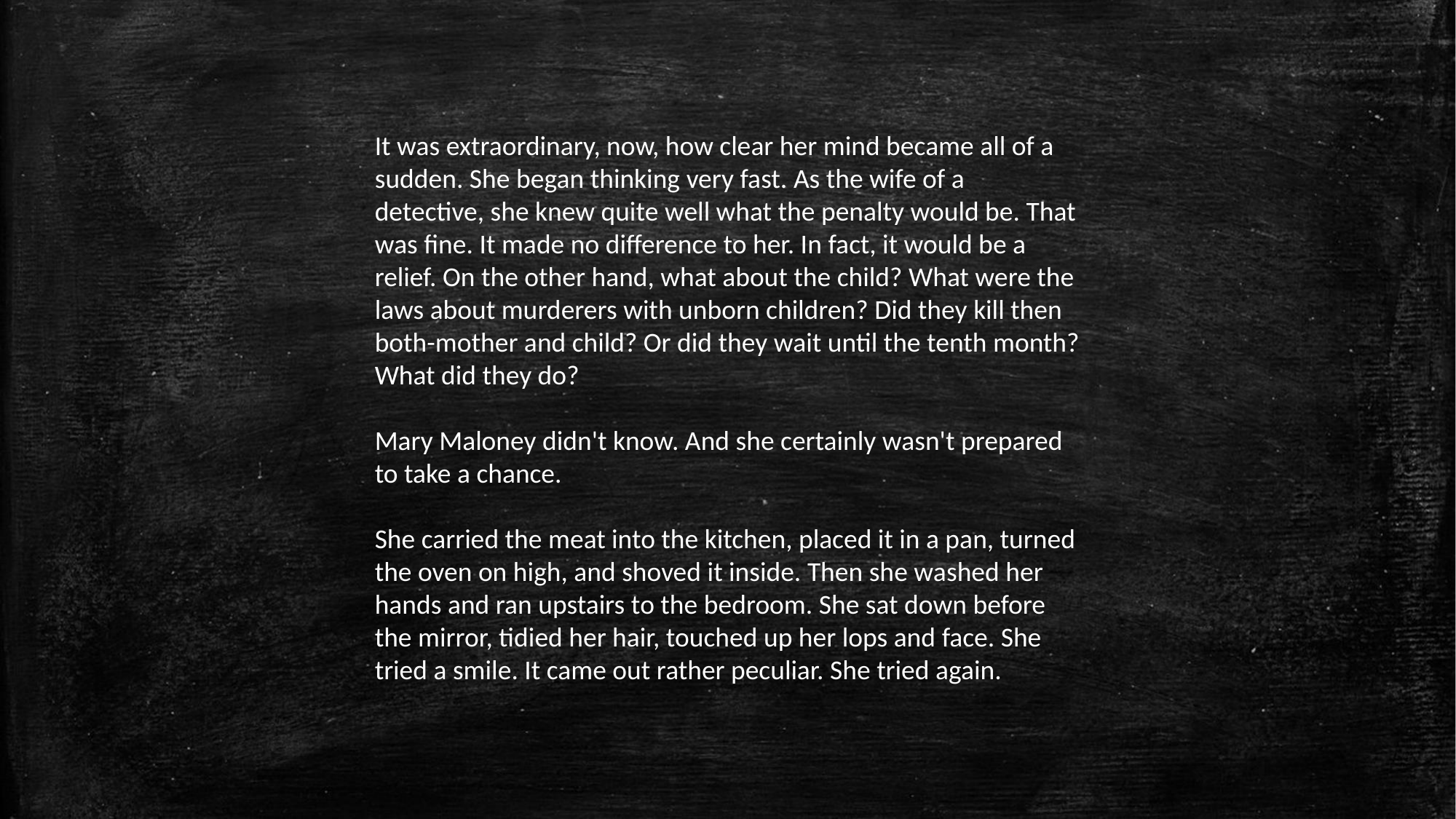

It was extraordinary, now, how clear her mind became all of a sudden. She began thinking very fast. As the wife of a detective, she knew quite well what the penalty would be. That was fine. It made no difference to her. In fact, it would be a relief. On the other hand, what about the child? What were the laws about murderers with unborn children? Did they kill then both-mother and child? Or did they wait until the tenth month? What did they do?
Mary Maloney didn't know. And she certainly wasn't prepared to take a chance.
She carried the meat into the kitchen, placed it in a pan, turned the oven on high, and shoved it inside. Then she washed her hands and ran upstairs to the bedroom. She sat down before the mirror, tidied her hair, touched up her lops and face. She tried a smile. It came out rather peculiar. She tried again.